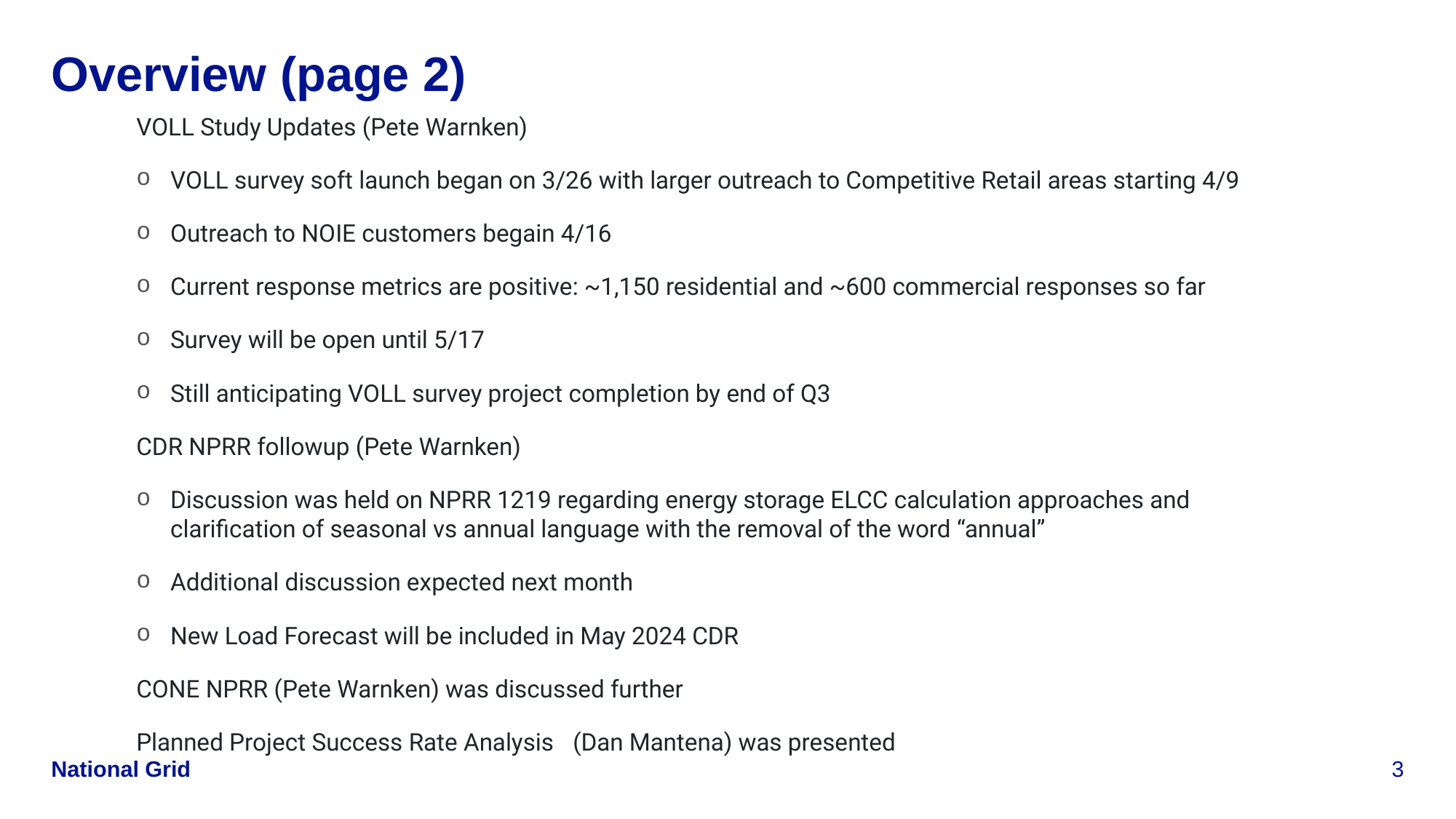

# Overview (page 2)
VOLL Study Updates (Pete Warnken)
VOLL survey soft launch began on 3/26 with larger outreach to Competitive Retail areas starting 4/9
Outreach to NOIE customers begain 4/16
Current response metrics are positive: ~1,150 residential and ~600 commercial responses so far
Survey will be open until 5/17
Still anticipating VOLL survey project completion by end of Q3
CDR NPRR followup (Pete Warnken)
Discussion was held on NPRR 1219 regarding energy storage ELCC calculation approaches and clarification of seasonal vs annual language with the removal of the word “annual”
Additional discussion expected next month
New Load Forecast will be included in May 2024 CDR
CONE NPRR (Pete Warnken) was discussed further
Planned Project Success Rate Analysis	(Dan Mantena) was presented